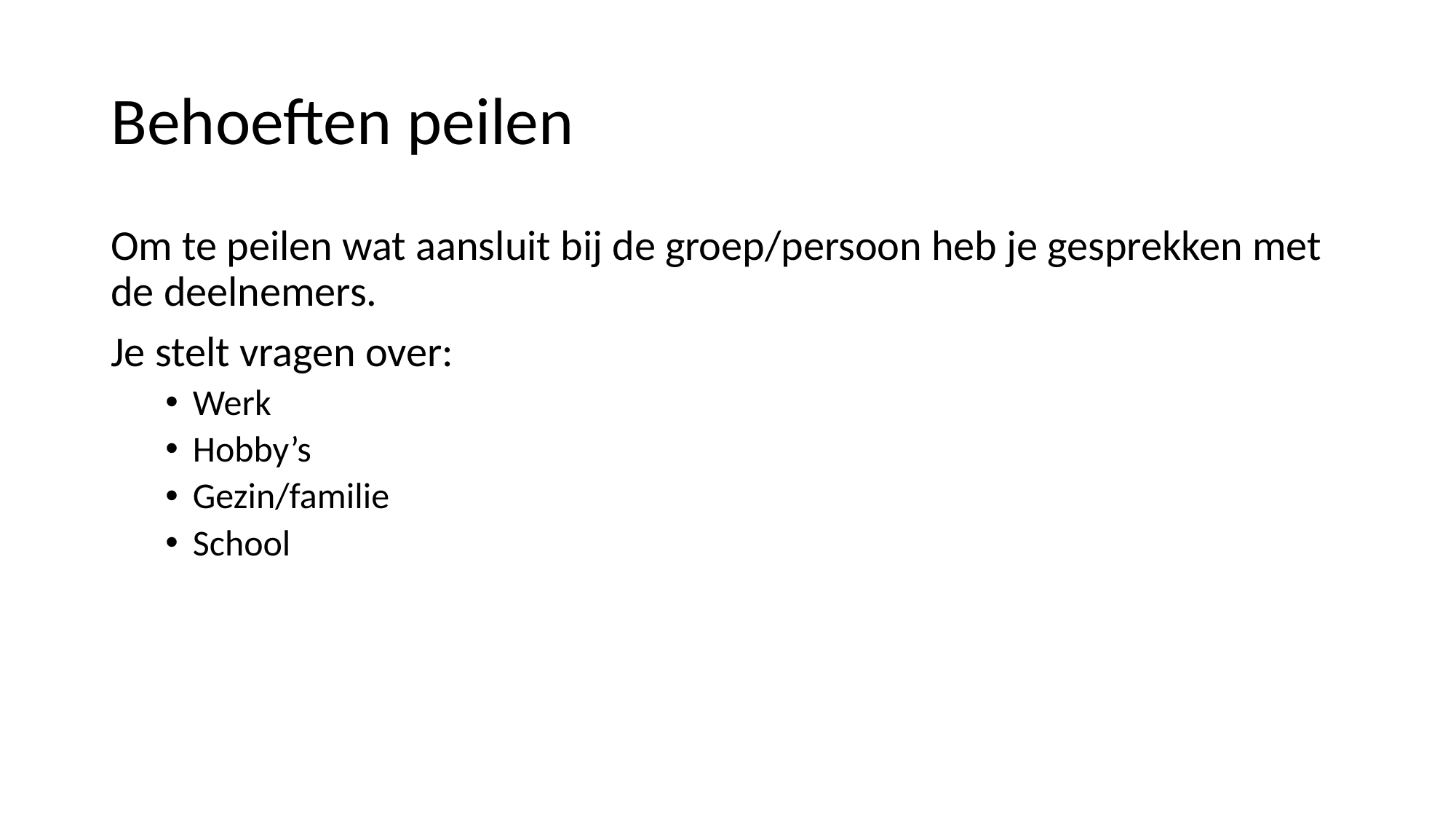

# Behoeften peilen
Om te peilen wat aansluit bij de groep/persoon heb je gesprekken met de deelnemers.
Je stelt vragen over:
Werk
Hobby’s
Gezin/familie
School